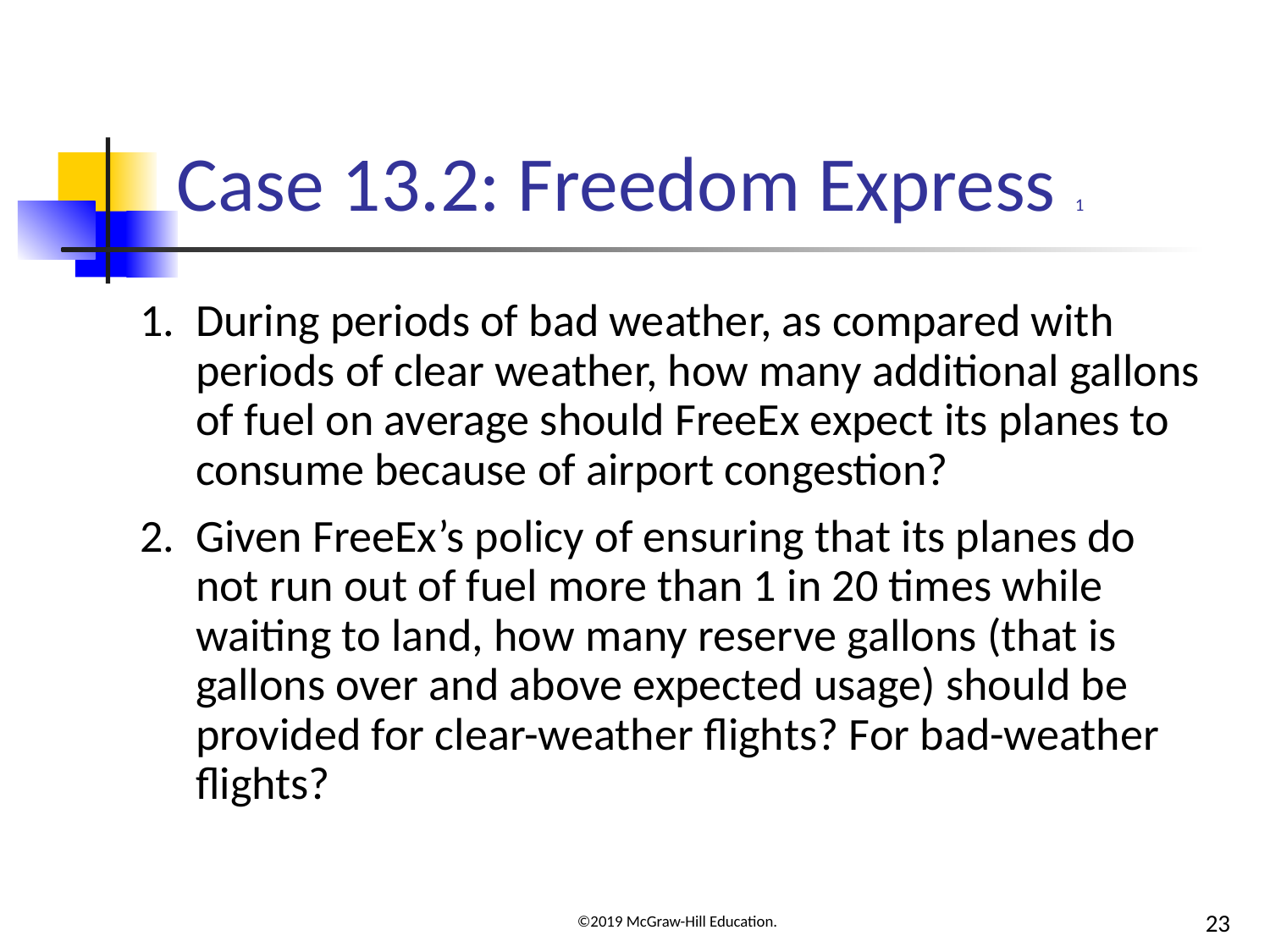

# Case 13.2: Freedom Express 1
During periods of bad weather, as compared with periods of clear weather, how many additional gallons of fuel on average should FreeEx expect its planes to consume because of airport congestion?
Given FreeEx’s policy of ensuring that its planes do not run out of fuel more than 1 in 20 times while waiting to land, how many reserve gallons (that is gallons over and above expected usage) should be provided for clear-weather flights? For bad-weather flights?